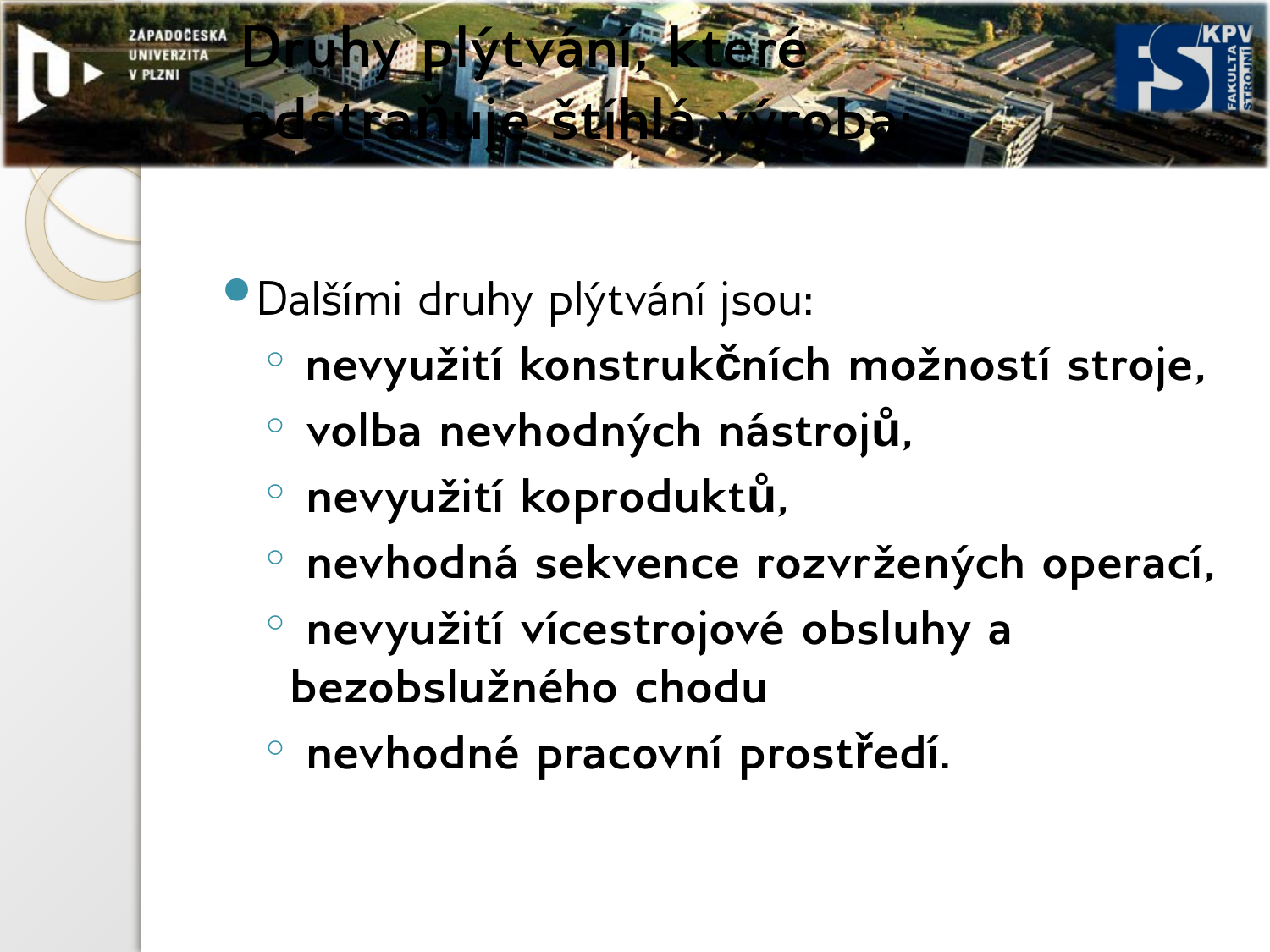

# Druhy plýtvání, které odstraňuje štíhlá výroba:

Dalšími druhy plýtvání jsou:
 nevyužití konstrukčních možností stroje,
 volba nevhodných nástrojů,
 nevyužití koproduktů,
 nevhodná sekvence rozvržených operací,
 nevyužití vícestrojové obsluhy a bezobslužného chodu
 nevhodné pracovní prostředí.